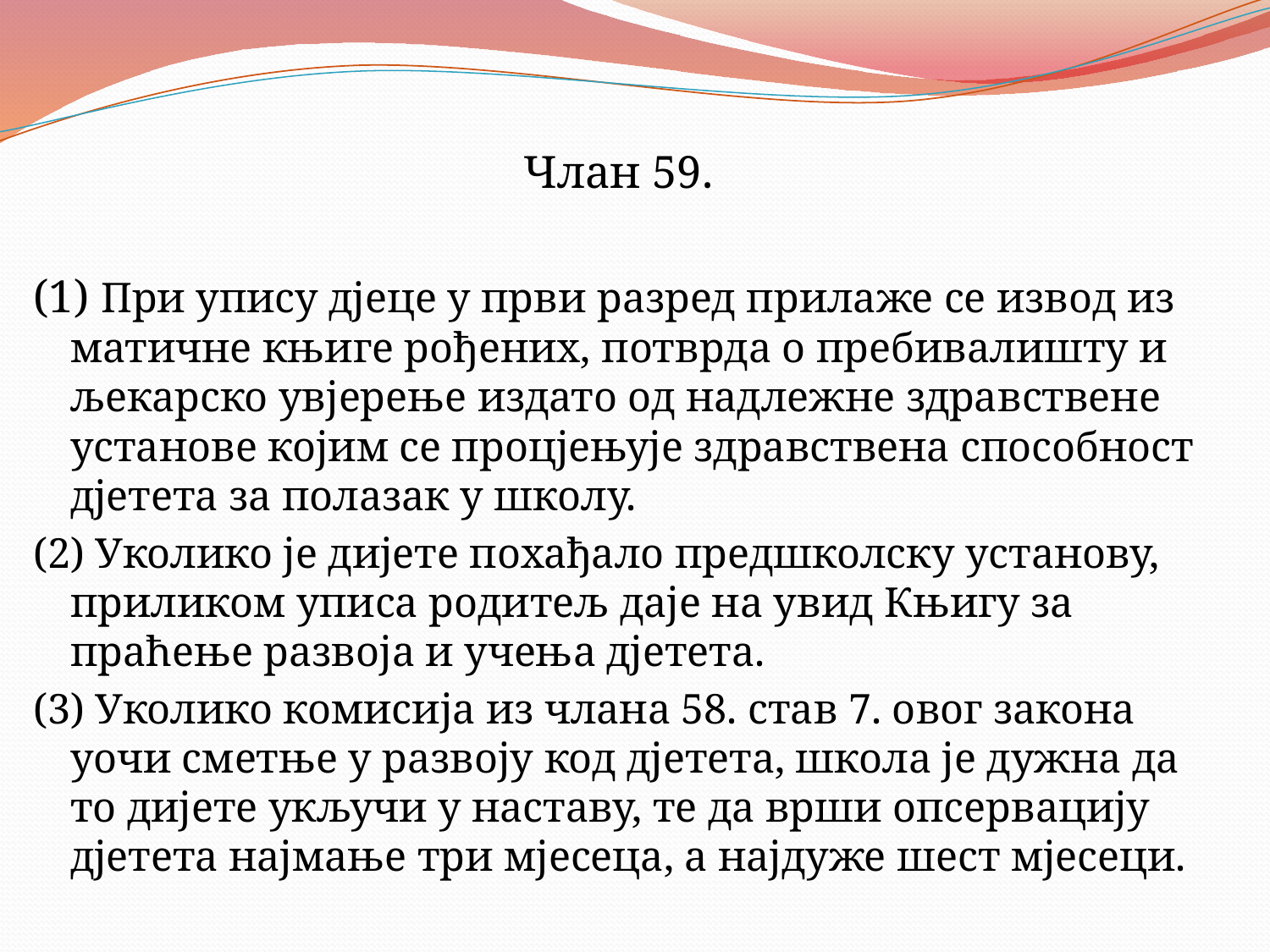

Члан 59.

(1) При упису дјеце у први разред прилаже се извод из матичне књиге рођених, потврда о пребивалишту и љекарско увјерење издато од надлежне здравствене установе којим се процјењује здравствена способност дјетета за полазак у школу.
(2) Уколико је дијете похађало предшколску установу, приликом уписа родитељ даје на увид Књигу за праћење развоја и учења дјетета.
(3) Уколико комисија из члана 58. став 7. овог закона уочи сметње у развоју код дјетета, школа је дужна да то дијете укључи у наставу, те да врши опсервацију дјетета најмање три мјесеца, а најдуже шест мјесеци.